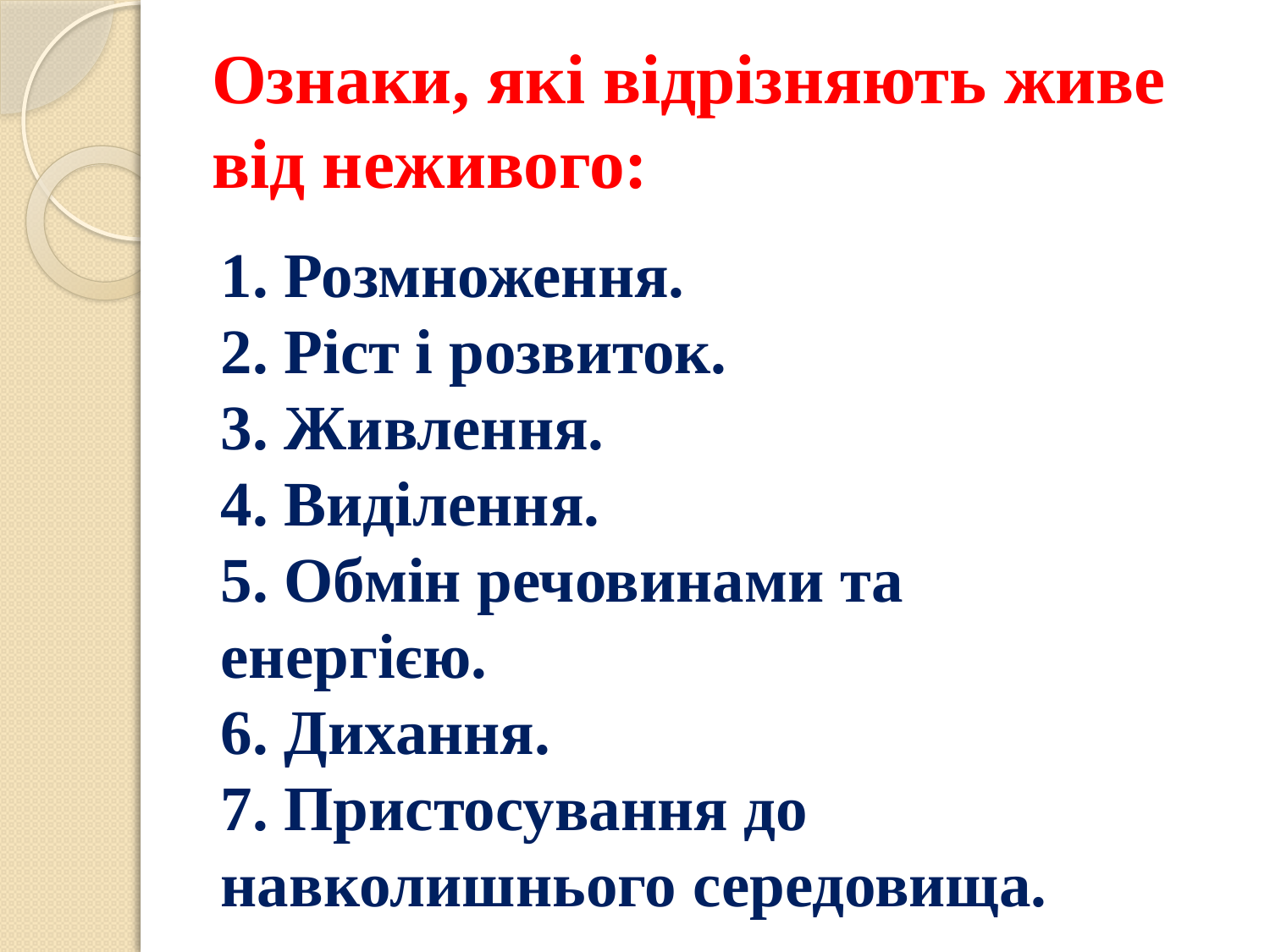

# Ознаки, які відрізняють живе від неживого:
1. Розмноження.
2. Ріст і розвиток.
3. Живлення.
4. Виділення.
5. Обмін речовинами та енергією.
6. Дихання.
7. Пристосування до навколишнього середовища.